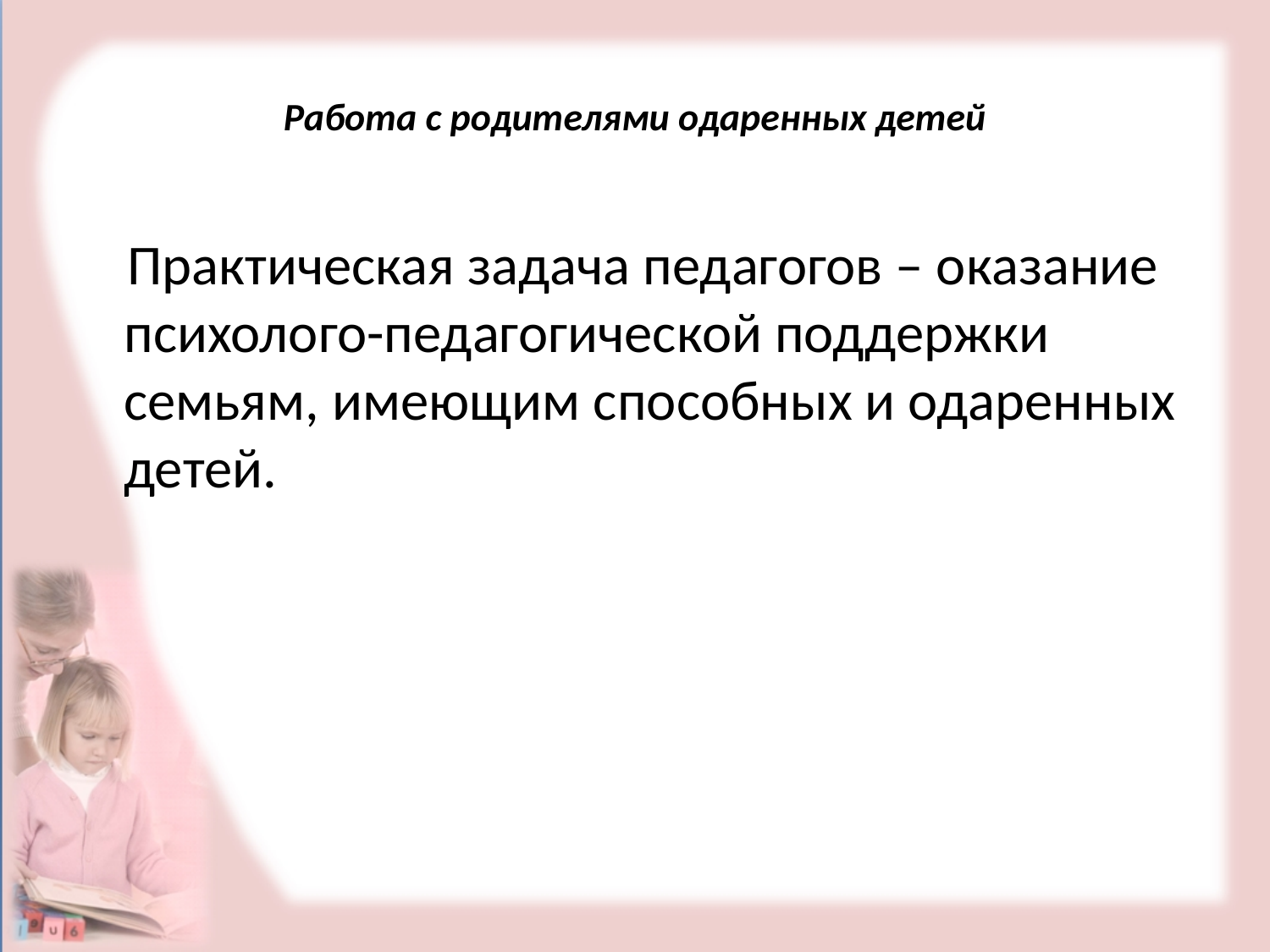

# Работа с родителями одаренных детей
    Практическая задача педагогов – оказание психолого-педагогической поддержки семьям, имеющим способных и одаренных детей.